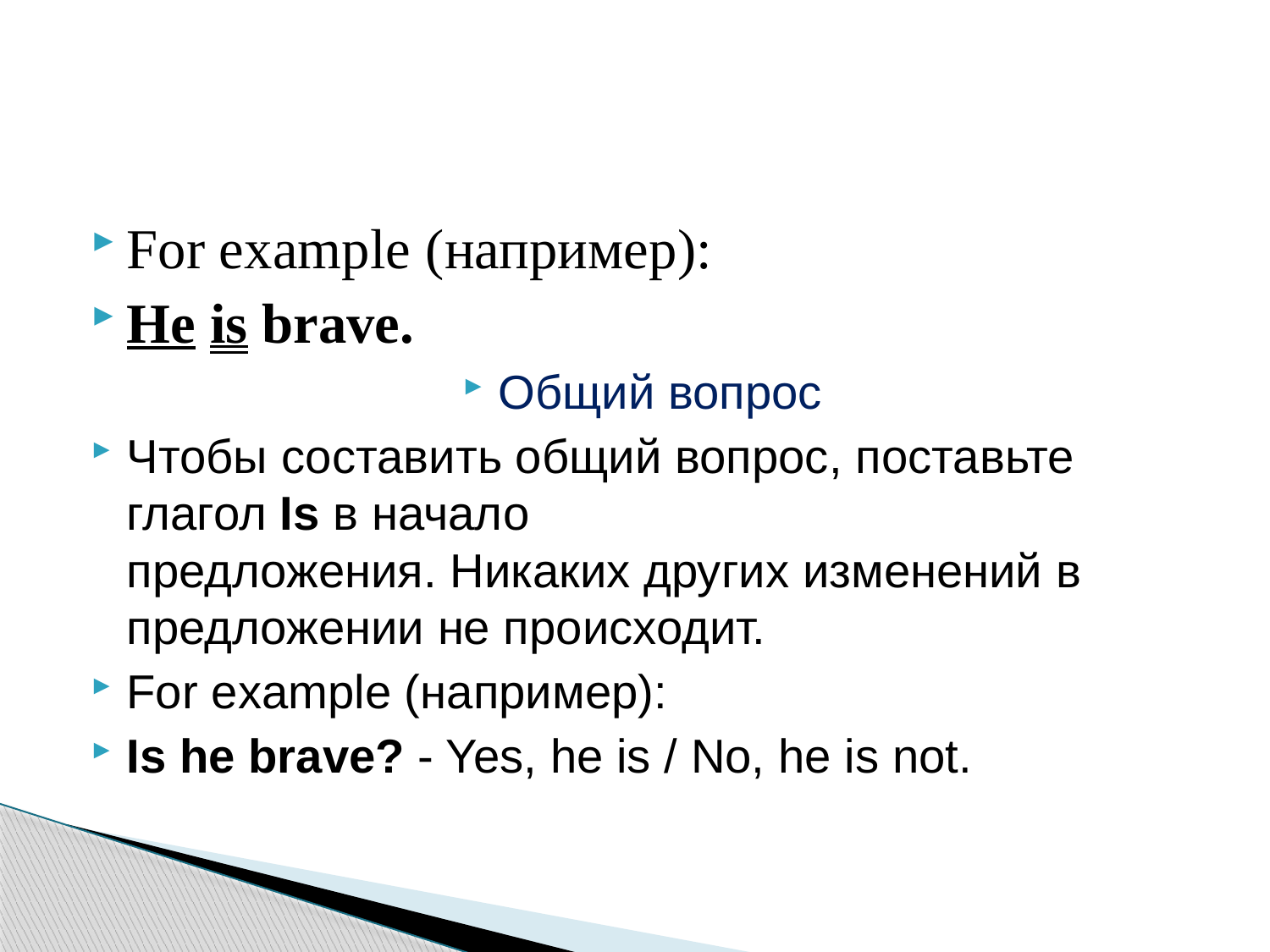

#
For example (например):
He is brave.
Общий вопрос
Чтобы составить общий вопрос, поставьте глагол Is в начало предложения. Никаких других изменений в предложении не происходит.
For example (например):
Is he brave? - Yes, he is / No, he is not.